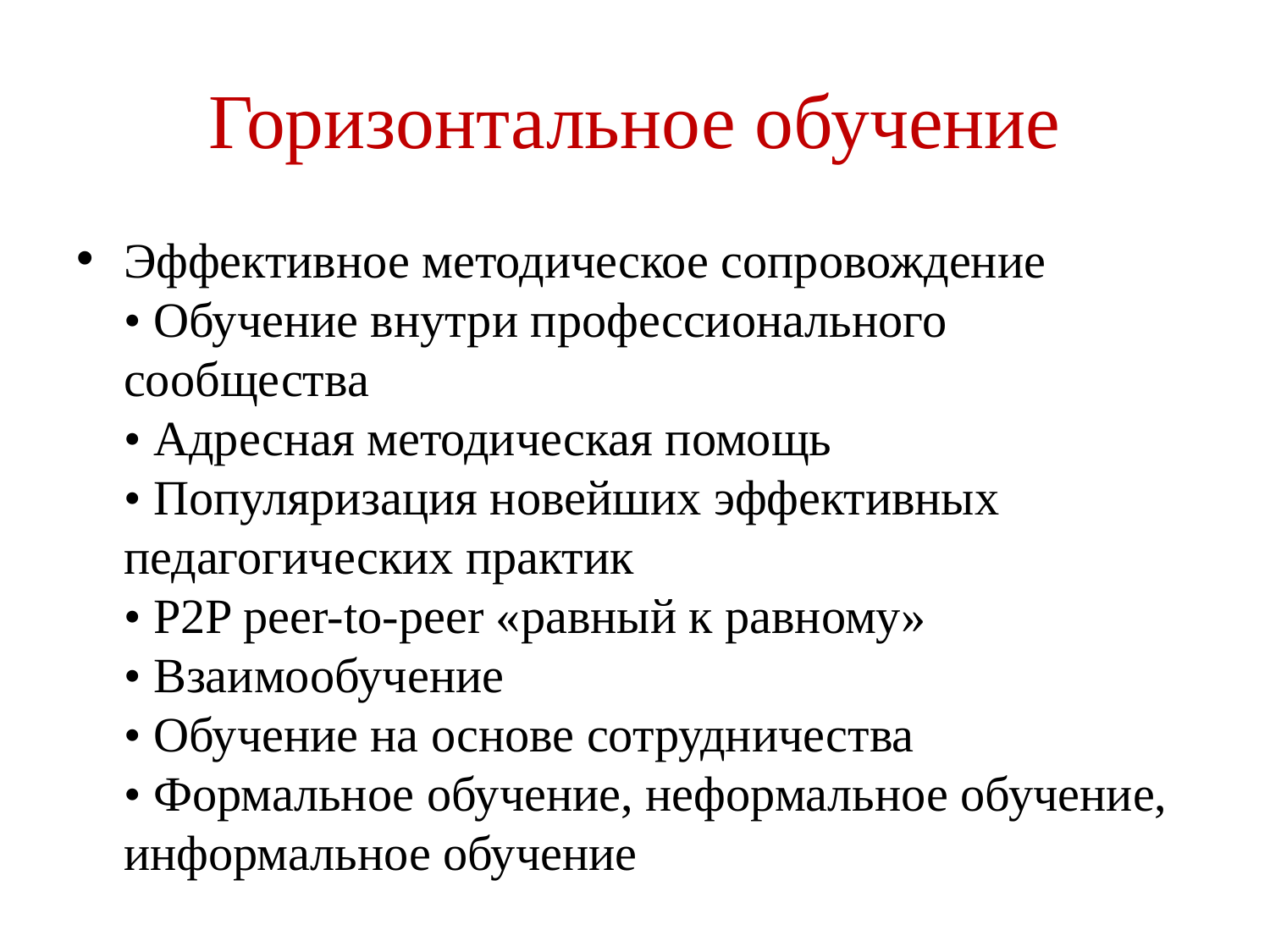

# Горизонтальное обучение
Эффективное методическое сопровождение
• Обучение внутри профессионального сообщества
• Адресная методическая помощь
• Популяризация новейших эффективных
педагогических практик
• P2P peer-to-peer «равный к равному»
• Взаимообучение
• Обучение на основе сотрудничества
• Формальное обучение, неформальное обучение,
информальное обучение